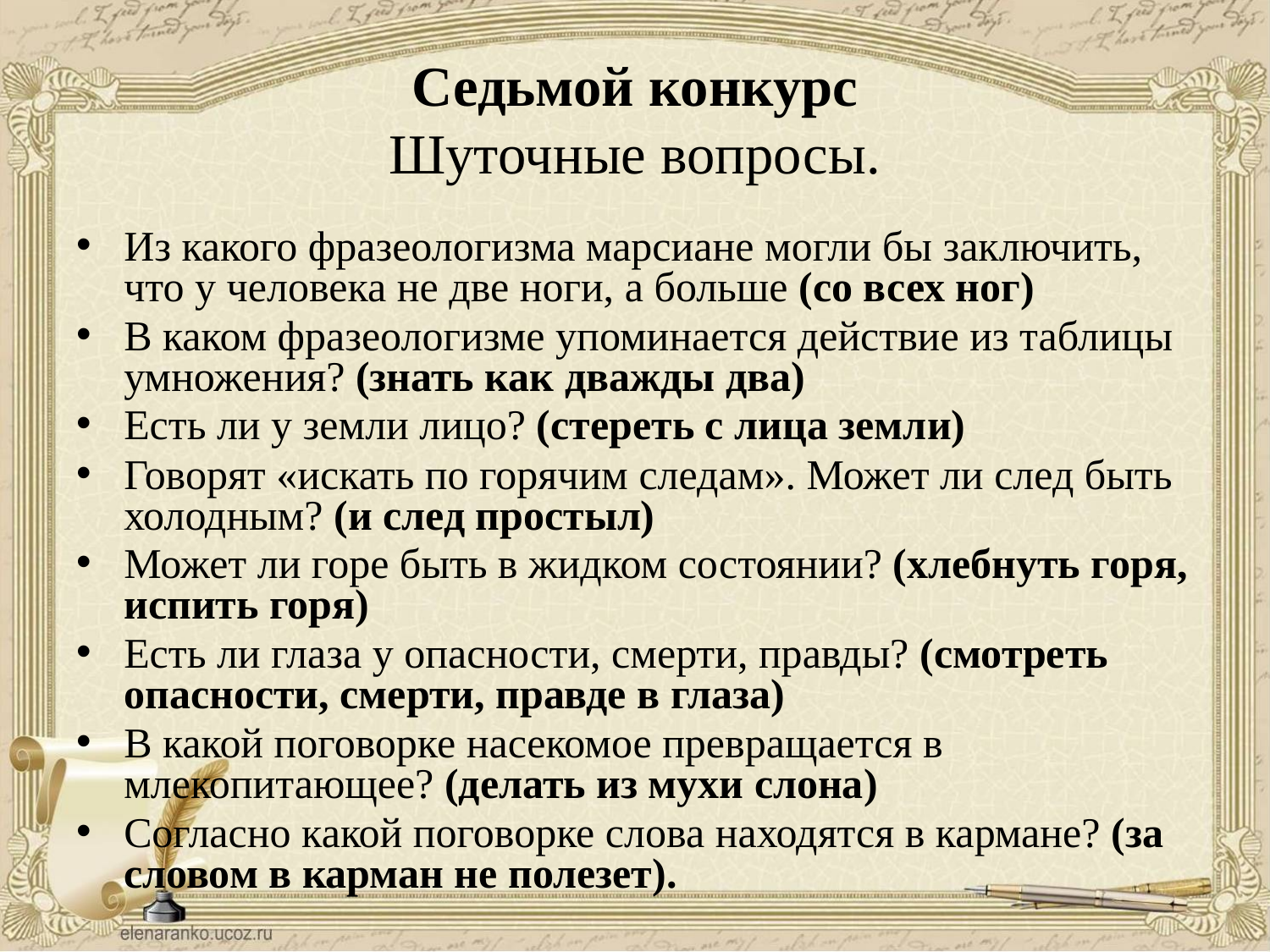

# Седьмой конкурс Шуточные вопросы.
Из какого фразеологизма марсиане могли бы заключить, что у человека не две ноги, а больше (со всех ног)
В каком фразеологизме упоминается действие из таблицы умножения? (знать как дважды два)
Есть ли у земли лицо? (стереть с лица земли)
Говорят «искать по горячим следам». Может ли след быть холодным? (и след простыл)
Может ли горе быть в жидком состоянии? (хлебнуть горя, испить горя)
Есть ли глаза у опасности, смерти, правды? (смотреть опасности, смерти, правде в глаза)
В какой поговорке насекомое превращается в млекопитающее? (делать из мухи слона)
Согласно какой поговорке слова находятся в кармане? (за словом в карман не полезет).